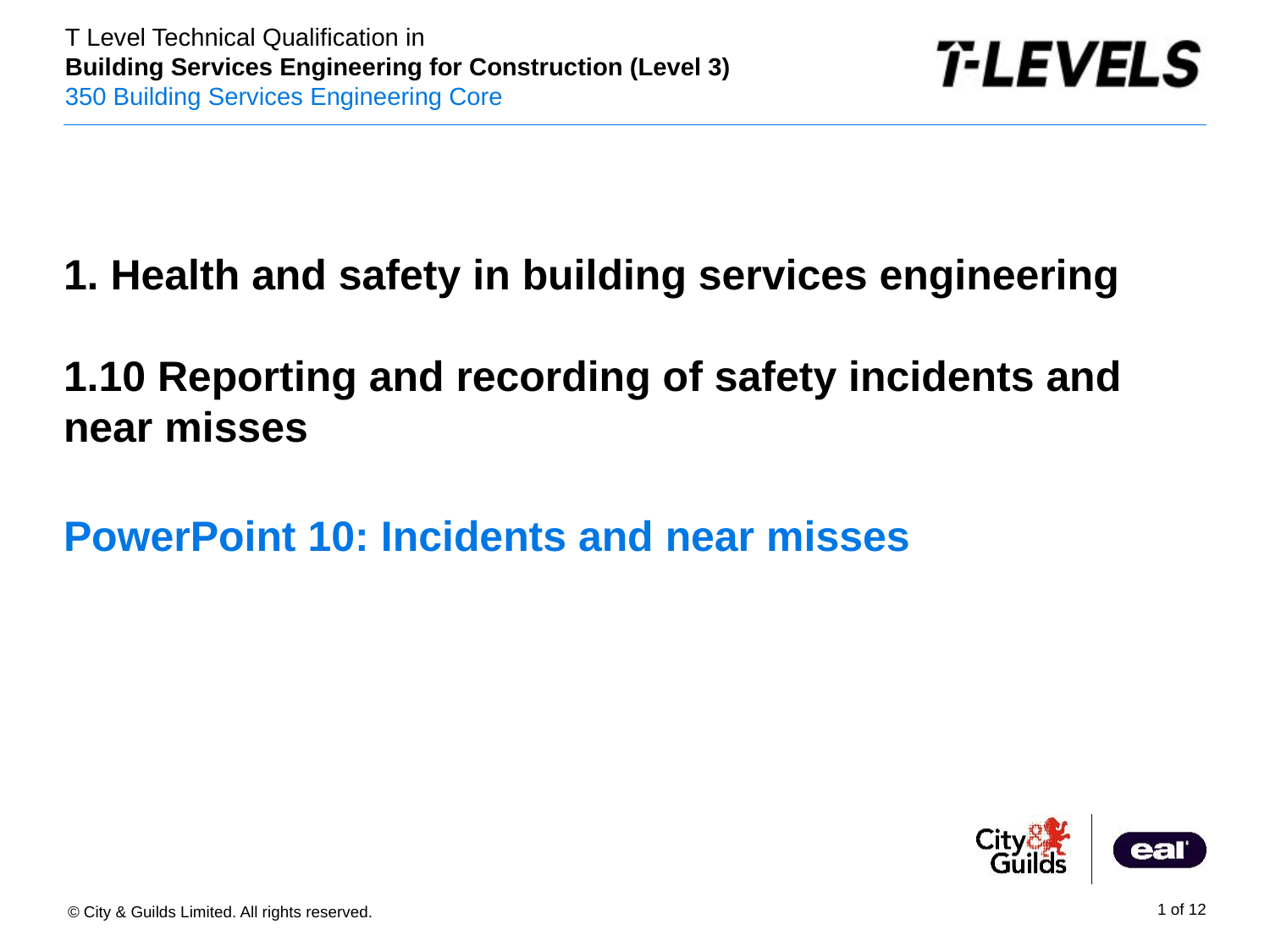

PowerPoint presentation
1. Health and safety in building services engineering

1.10 Reporting and recording of safety incidents and near misses
# PowerPoint 10: Incidents and near misses